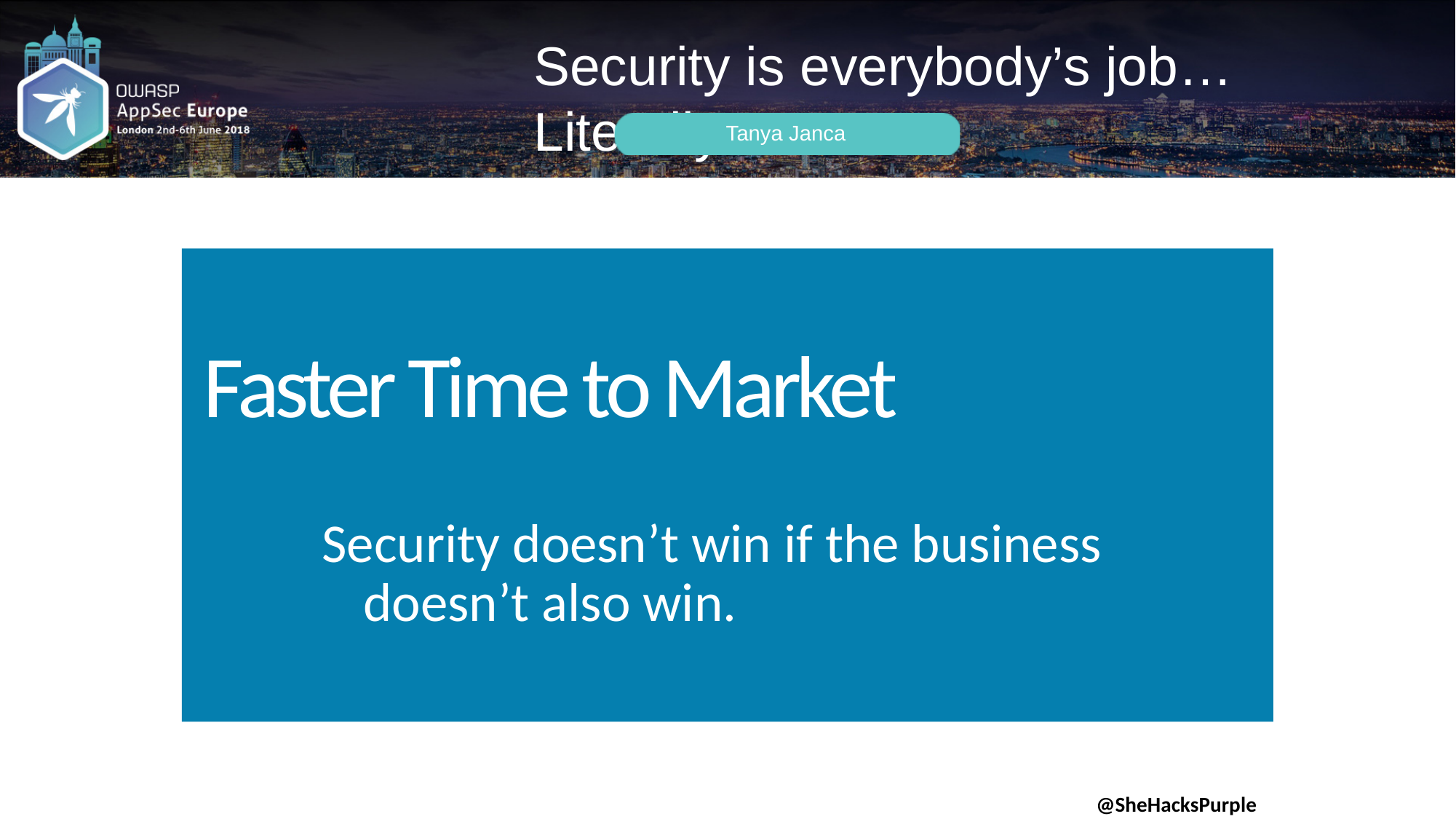

Faster Time to Market
Security doesn’t win if the business doesn’t also win.
@SheHacksPurple